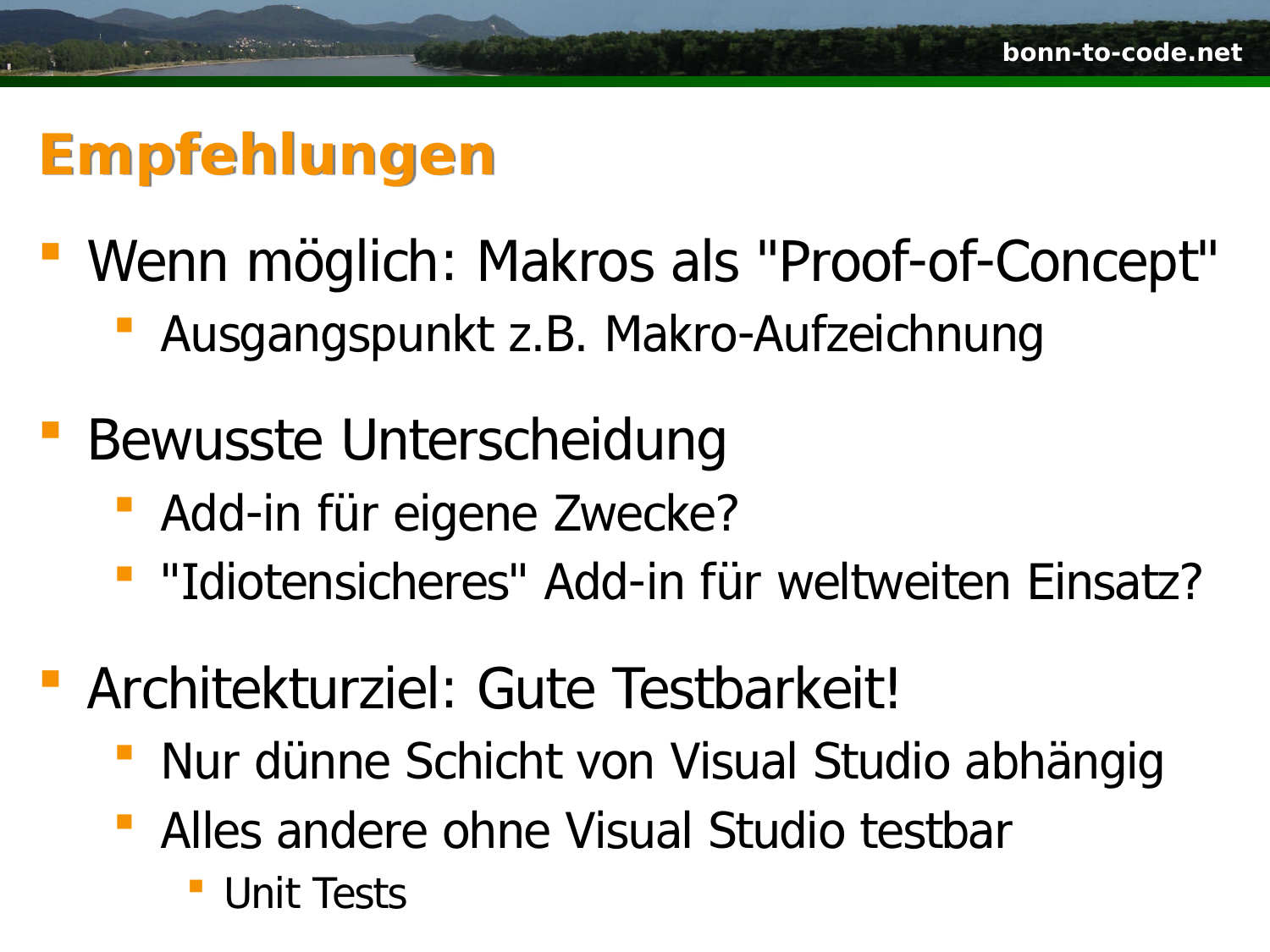

# Empfehlungen
Wenn möglich: Makros als "Proof-of-Concept"
Ausgangspunkt z.B. Makro-Aufzeichnung
Bewusste Unterscheidung
Add-in für eigene Zwecke?
"Idiotensicheres" Add-in für weltweiten Einsatz?
Architekturziel: Gute Testbarkeit!
Nur dünne Schicht von Visual Studio abhängig
Alles andere ohne Visual Studio testbar
Unit Tests